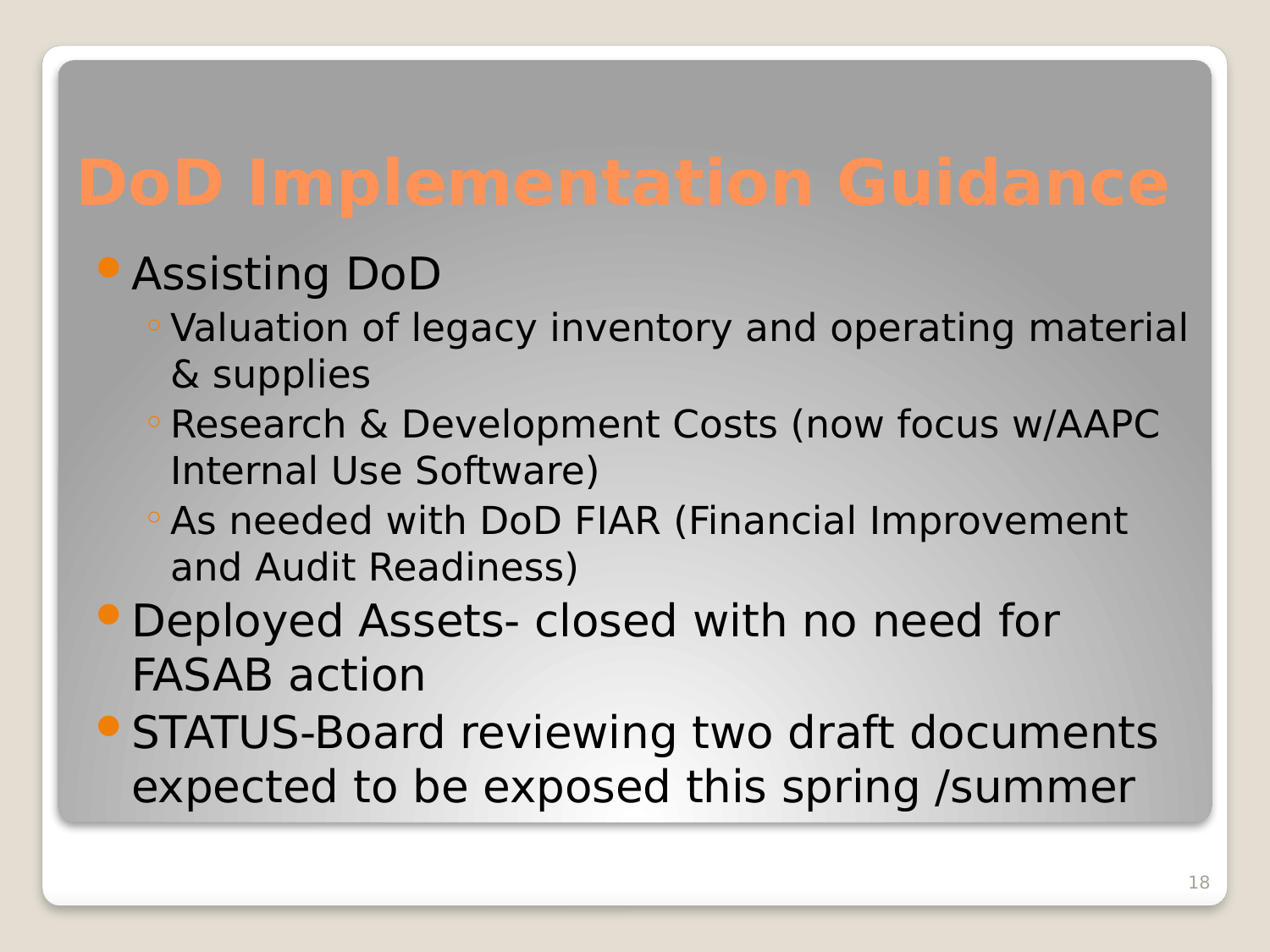

# DoD Implementation Guidance
Assisting DoD
Valuation of legacy inventory and operating material & supplies
Research & Development Costs (now focus w/AAPC Internal Use Software)
As needed with DoD FIAR (Financial Improvement and Audit Readiness)
Deployed Assets- closed with no need for FASAB action
STATUS-Board reviewing two draft documents expected to be exposed this spring /summer

18